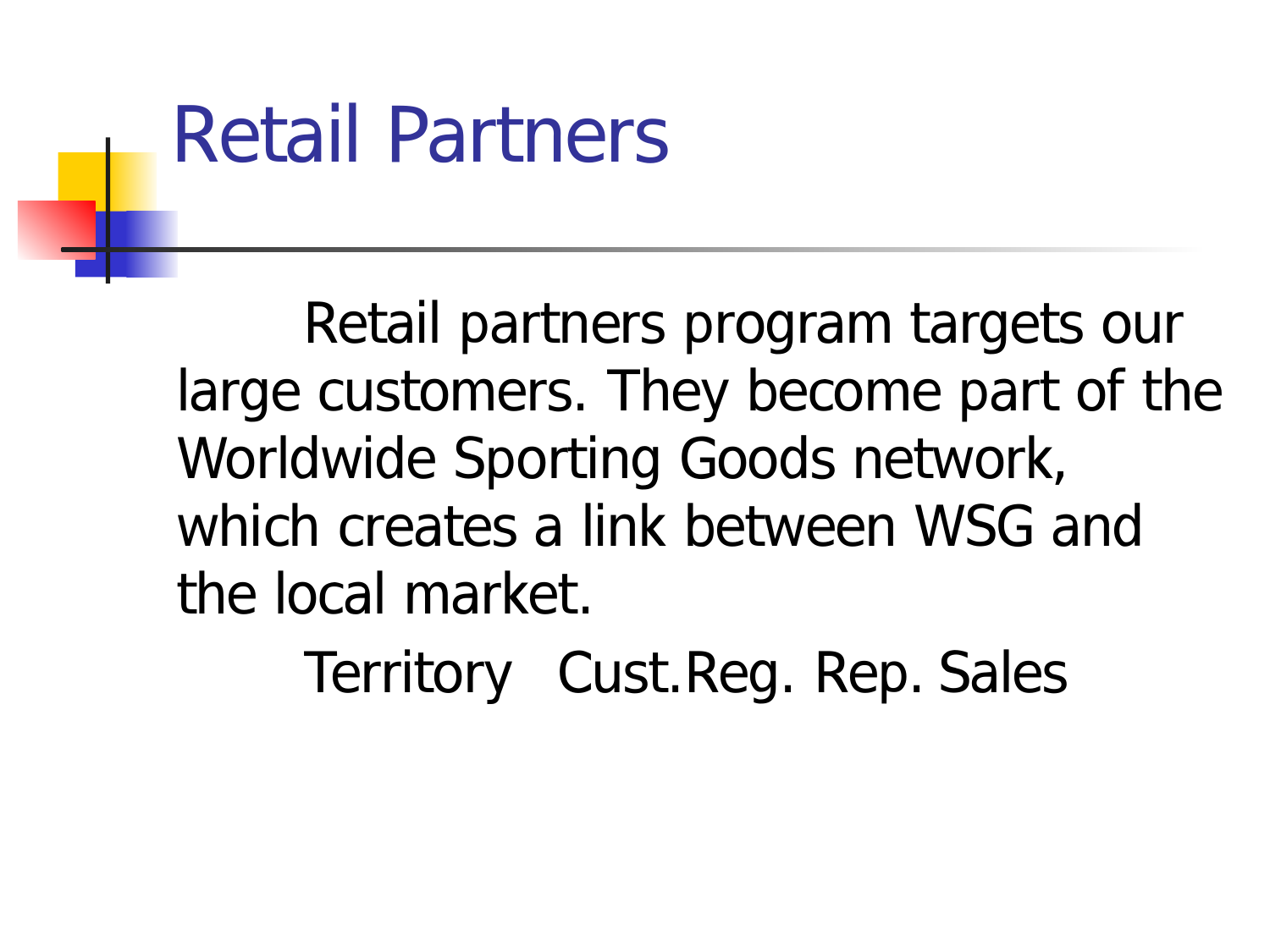

# Retail Partners
	Retail partners program targets our large customers. They become part of the Worldwide Sporting Goods network, which creates a link between WSG and the local market.
	Territory	Cust.	Reg. Rep.	Sales